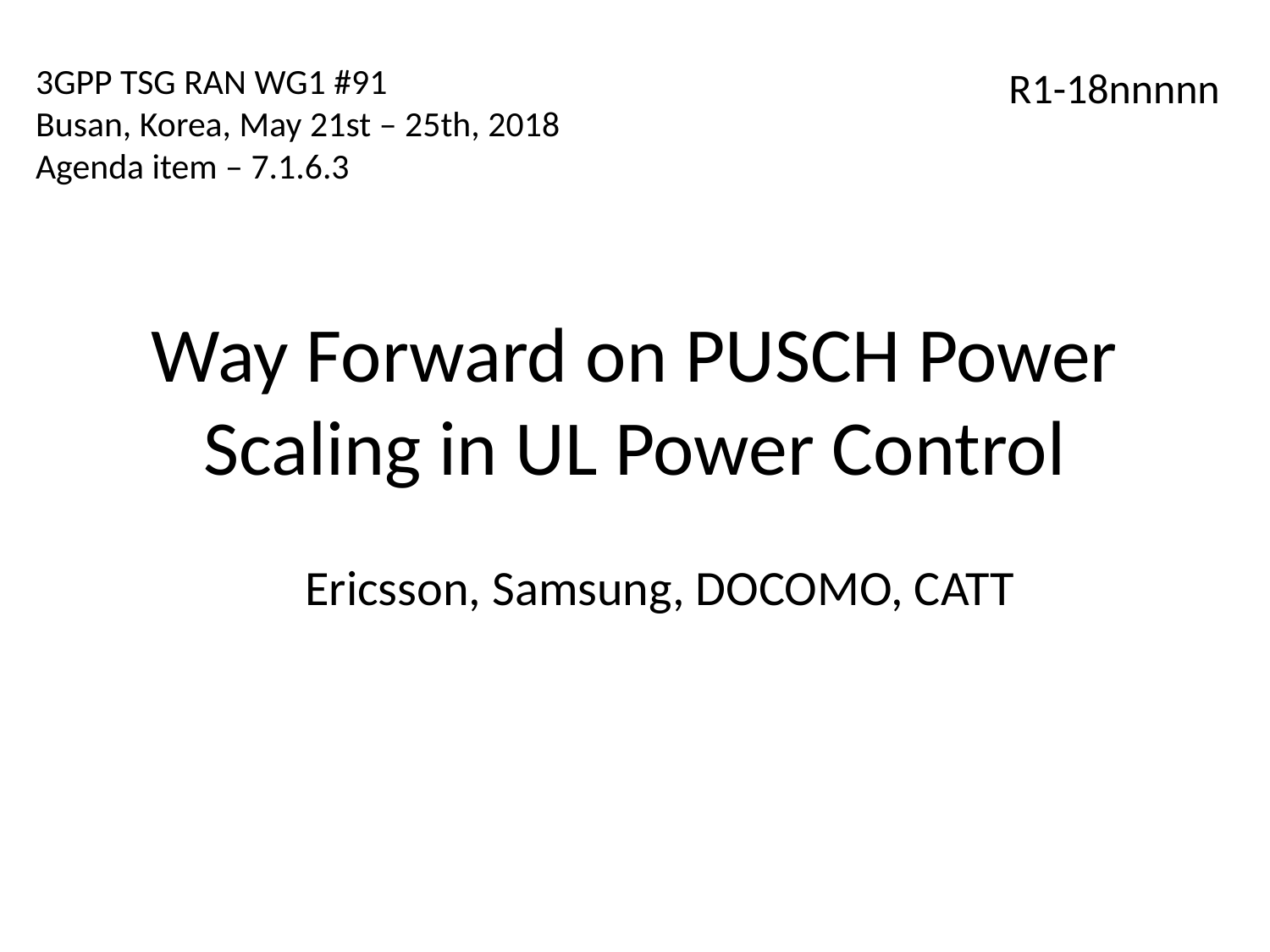

3GPP TSG RAN WG1 #91
Busan, Korea, May 21st – 25th, 2018
Agenda item – 7.1.6.3
R1-18nnnnn
# Way Forward on PUSCH Power Scaling in UL Power Control
Ericsson, Samsung, DOCOMO, CATT